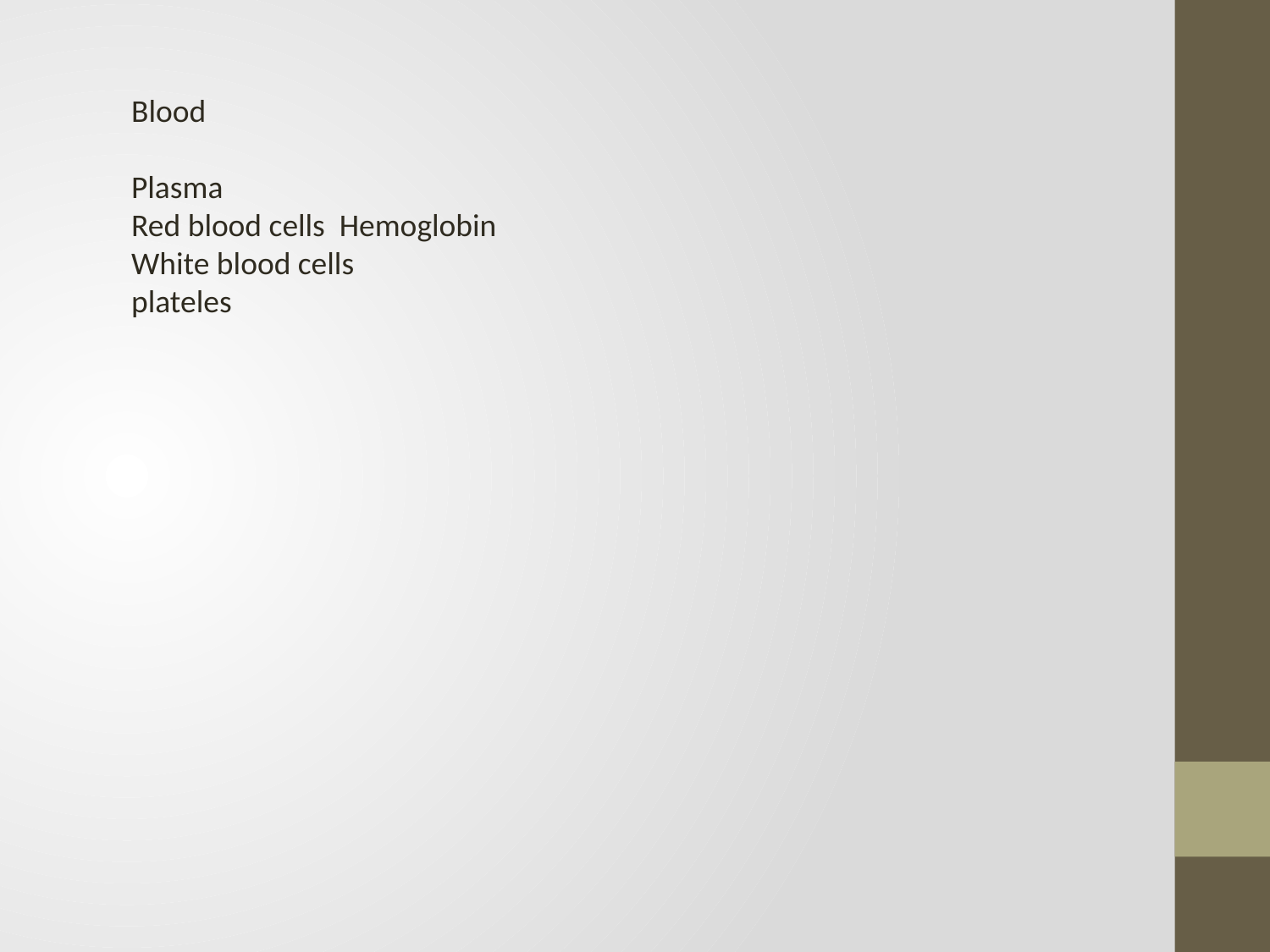

Blood

Plasma
Red blood cells  Hemoglobin
White blood cells
plateles